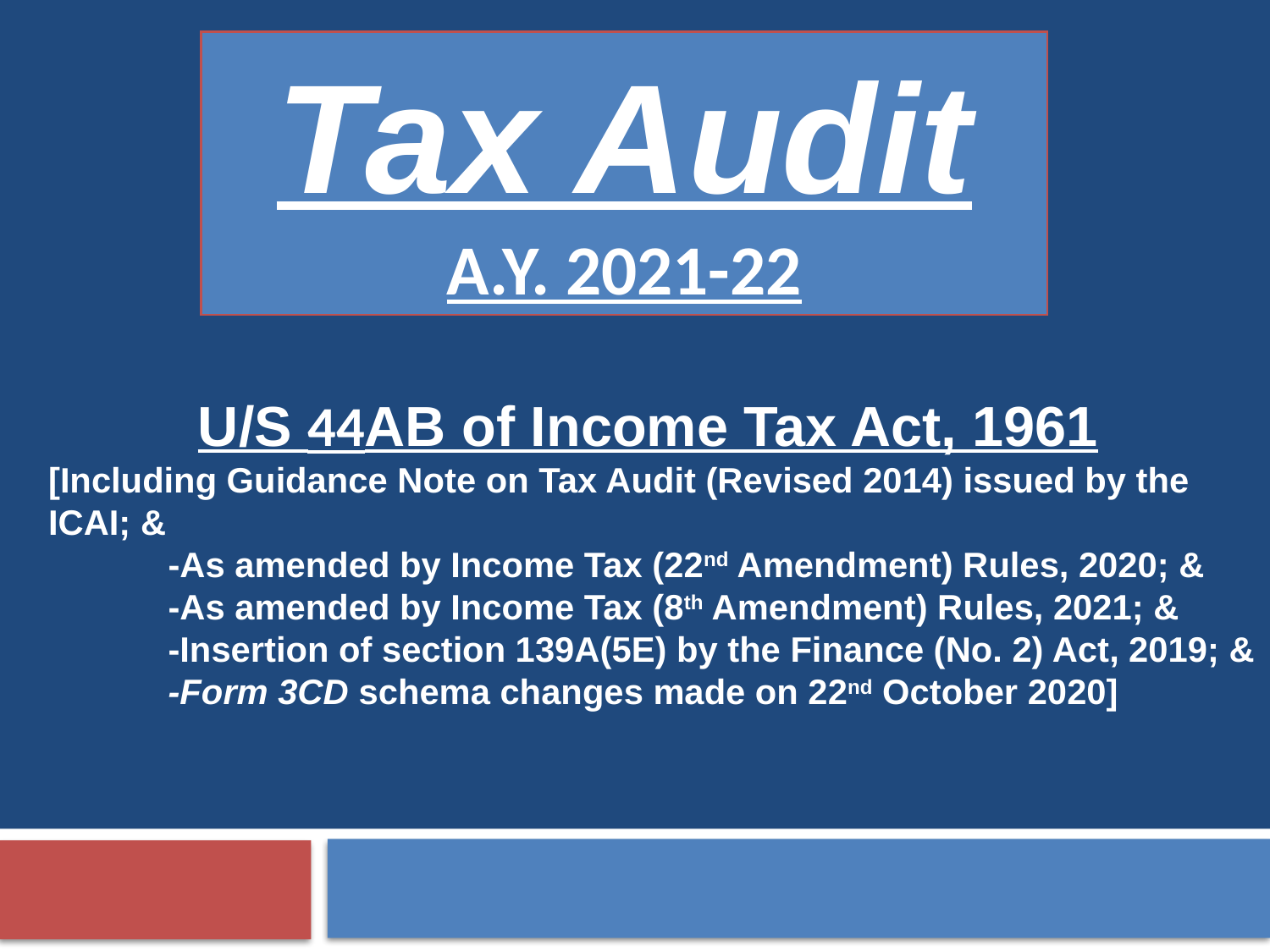

Tax Audit
A.Y. 2021-22
U/S 44AB of Income Tax Act, 1961
[Including Guidance Note on Tax Audit (Revised 2014) issued by the ICAI; &
-As amended by Income Tax (22nd Amendment) Rules, 2020; &
-As amended by Income Tax (8th Amendment) Rules, 2021; &
-Insertion of section 139A(5E) by the Finance (No. 2) Act, 2019; &
-Form 3CD schema changes made on 22nd October 2020]